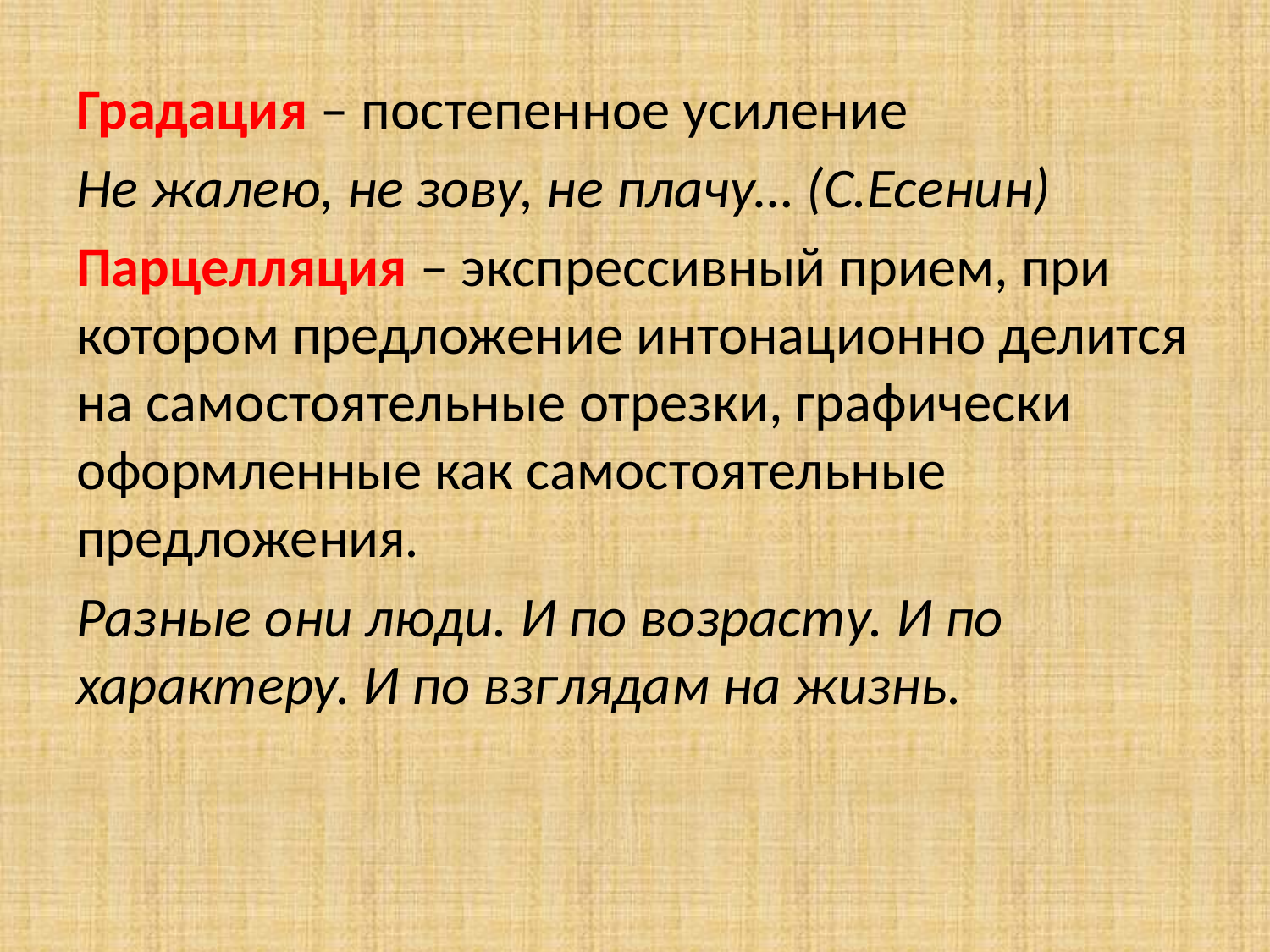

#
Градация – постепенное усиление
Не жалею, не зову, не плачу… (С.Есенин)
Парцелляция – экспрессивный прием, при котором предложение интонационно делится на самостоятельные отрезки, графически оформленные как самостоятельные предложения.
Разные они люди. И по возрасту. И по характеру. И по взглядам на жизнь.